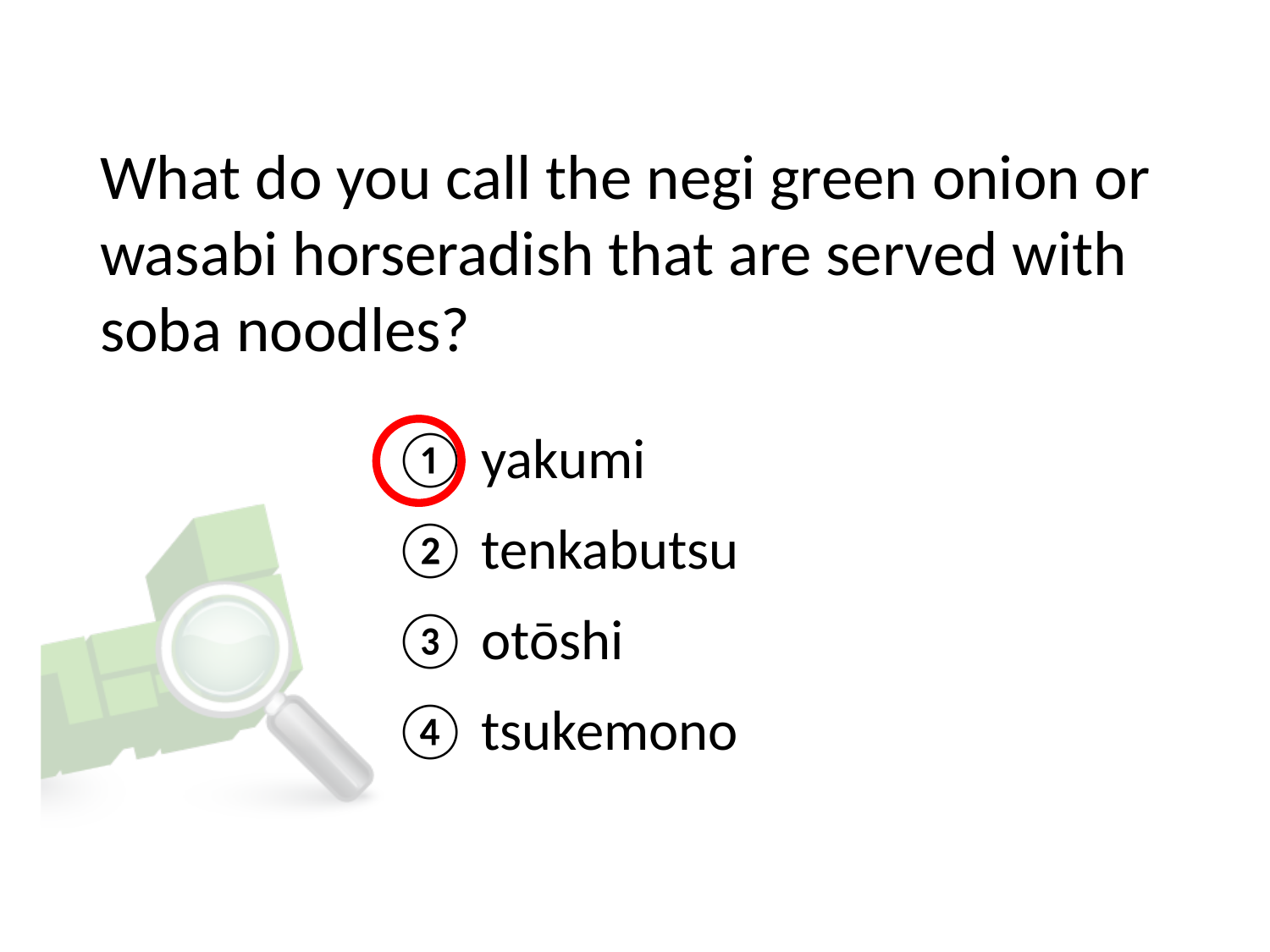

# What do you call the negi green onion or wasabi horseradish that are served with soba noodles?
① yakumi
② tenkabutsu
③ otōshi
④ tsukemono